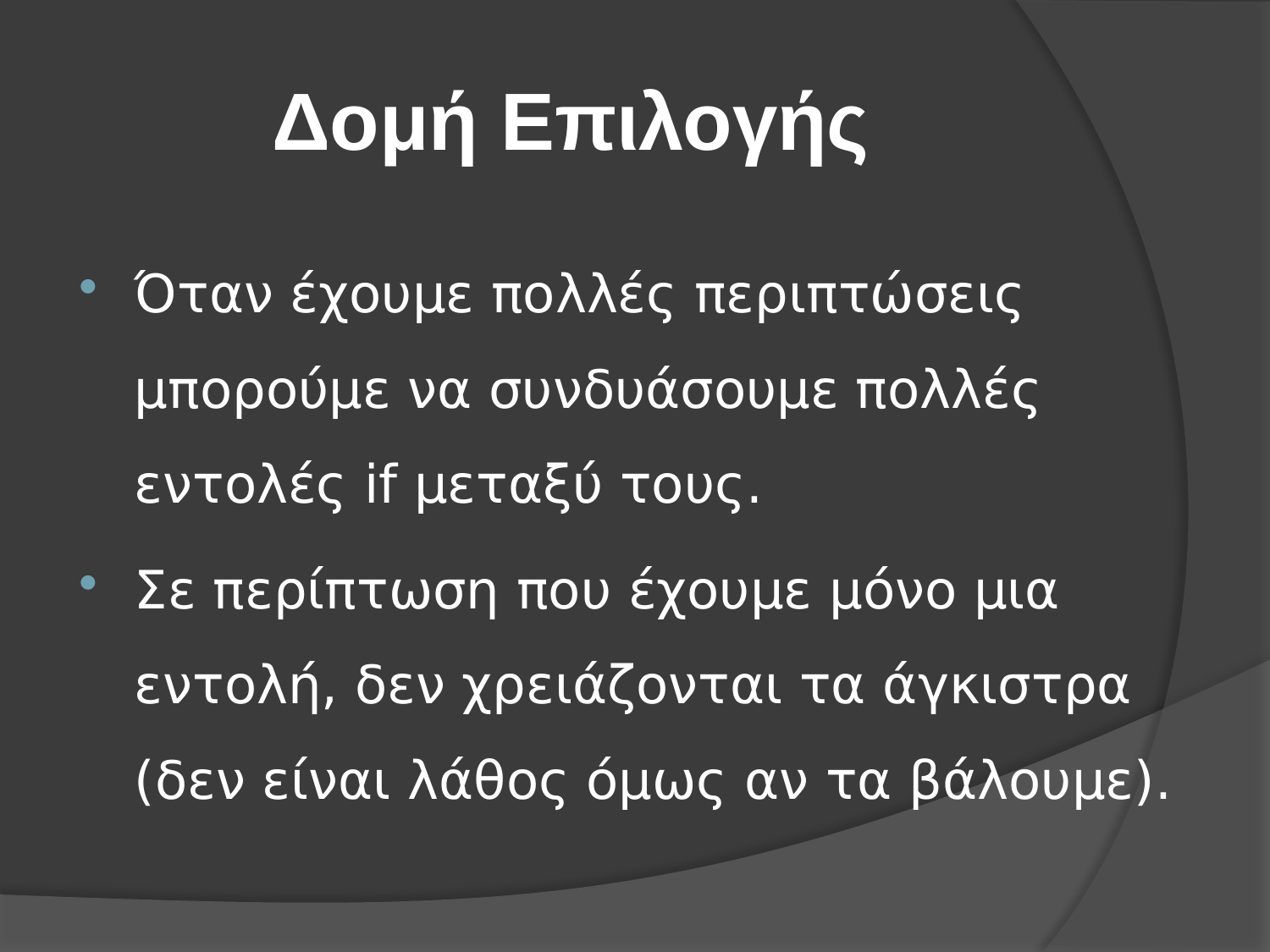

# Δομή Επιλογής
Όταν έχουμε πολλές περιπτώσεις μπορούμε να συνδυάσουμε πολλές εντολές if μεταξύ τους.
Σε περίπτωση που έχουμε μόνο μια εντολή, δεν χρειάζονται τα άγκιστρα (δεν είναι λάθος όμως αν τα βάλουμε).